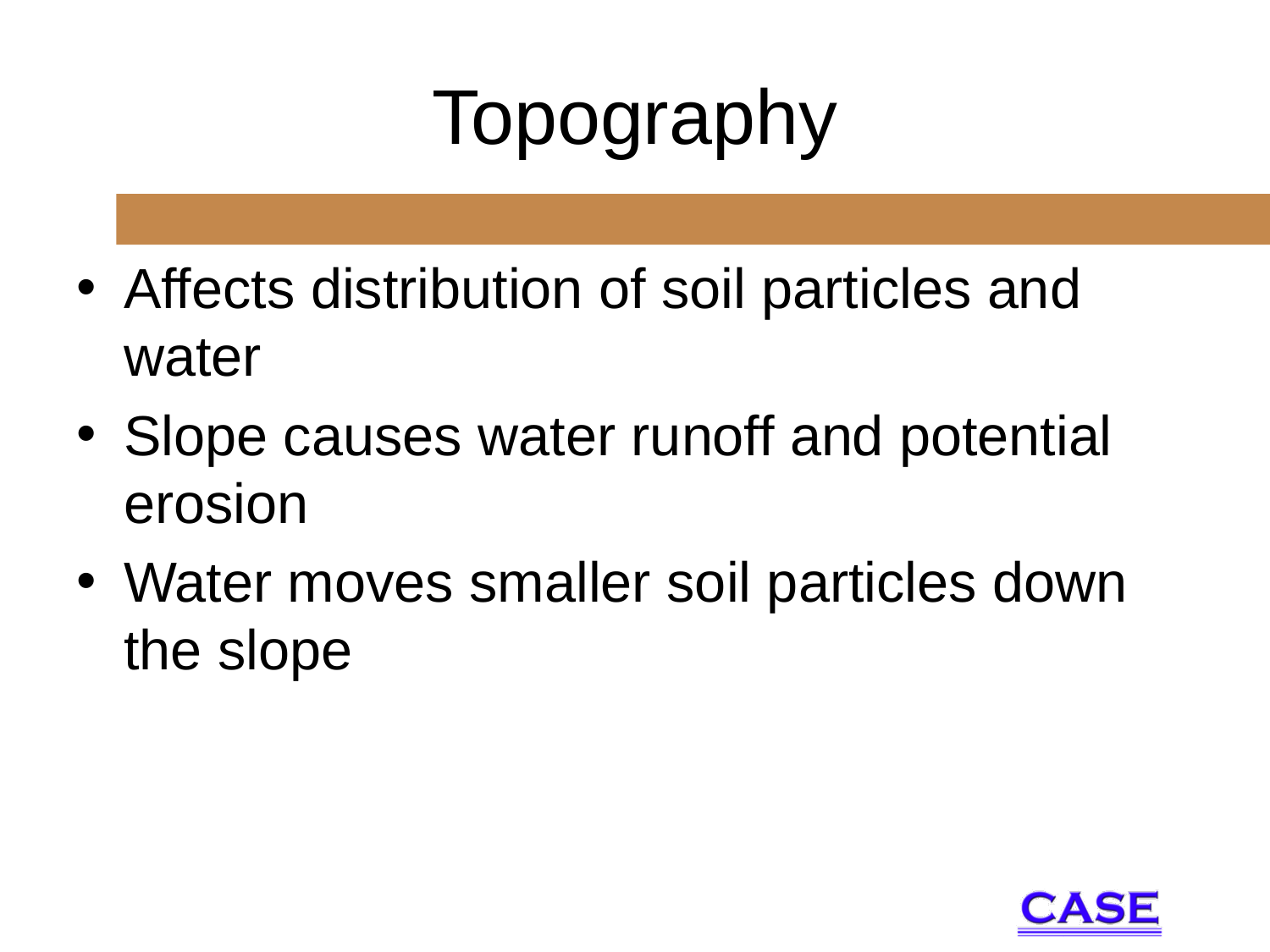

# Topography
Affects distribution of soil particles and water
Slope causes water runoff and potential erosion
Water moves smaller soil particles down the slope